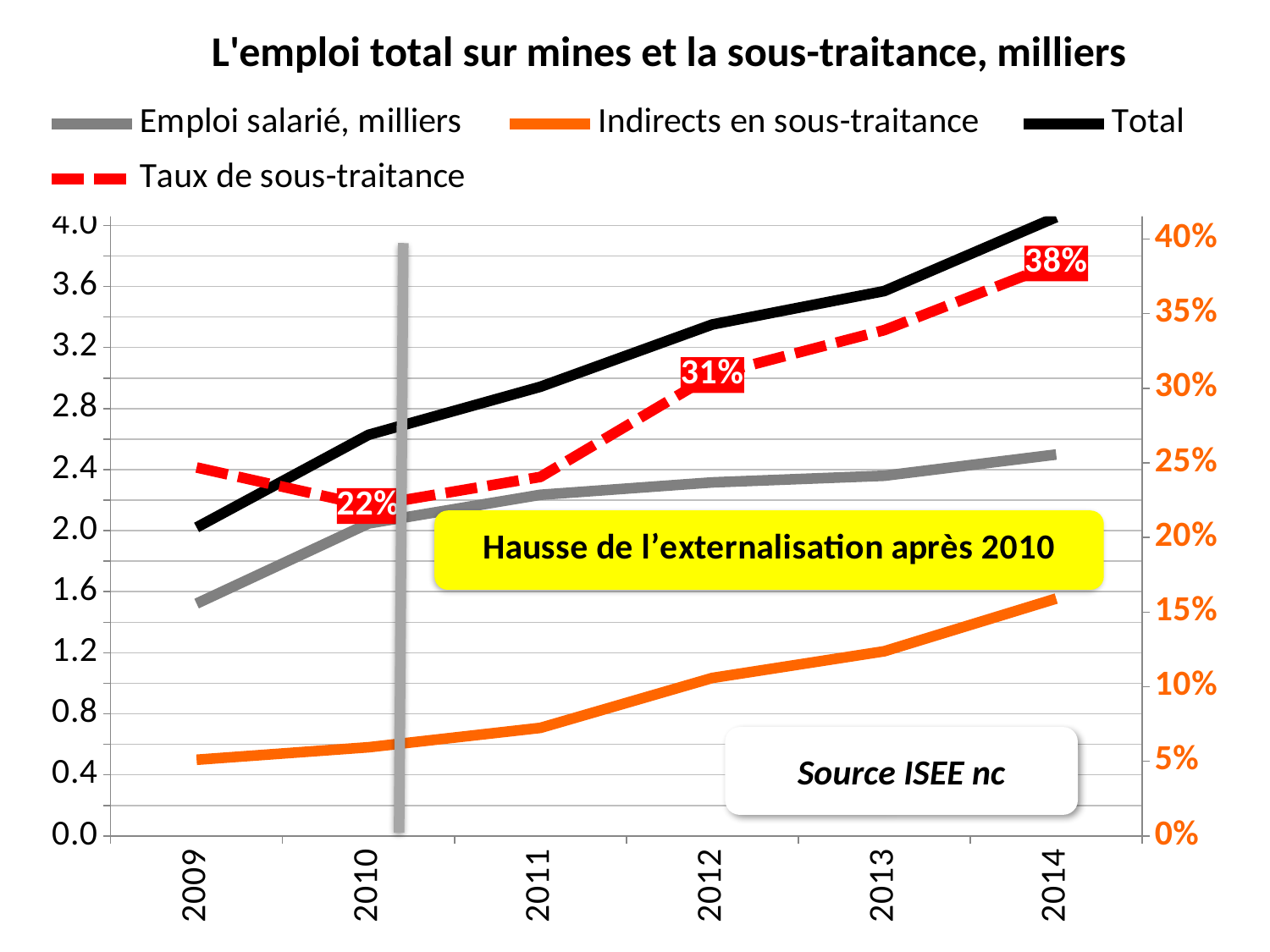

### Chart: L'emploi total sur mines et la sous-traitance, milliers

| Category | Emploi salarié, milliers | Indirects en sous-traitance | Total  | Taux de sous-traitance |
|---|---|---|---|---|
| 2009.0 | 1.522 | 0.499 | 2.021 | 0.246907471548738 |
| 2010.0 | 2.047 | 0.581 | 2.628 | 0.221080669710807 |
| 2011.0 | 2.235 | 0.708 | 2.943 | 0.240570846075433 |
| 2012.0 | 2.315999999999998 | 1.035 | 3.350999999999999 | 0.308863025962399 |
| 2013.0 | 2.36 | 1.21 | 3.57 | 0.338935574229692 |
| 2014.0 | 2.499 | 1.555 | 4.053999999999998 | 0.383571780957079 |
Source ISEE nc